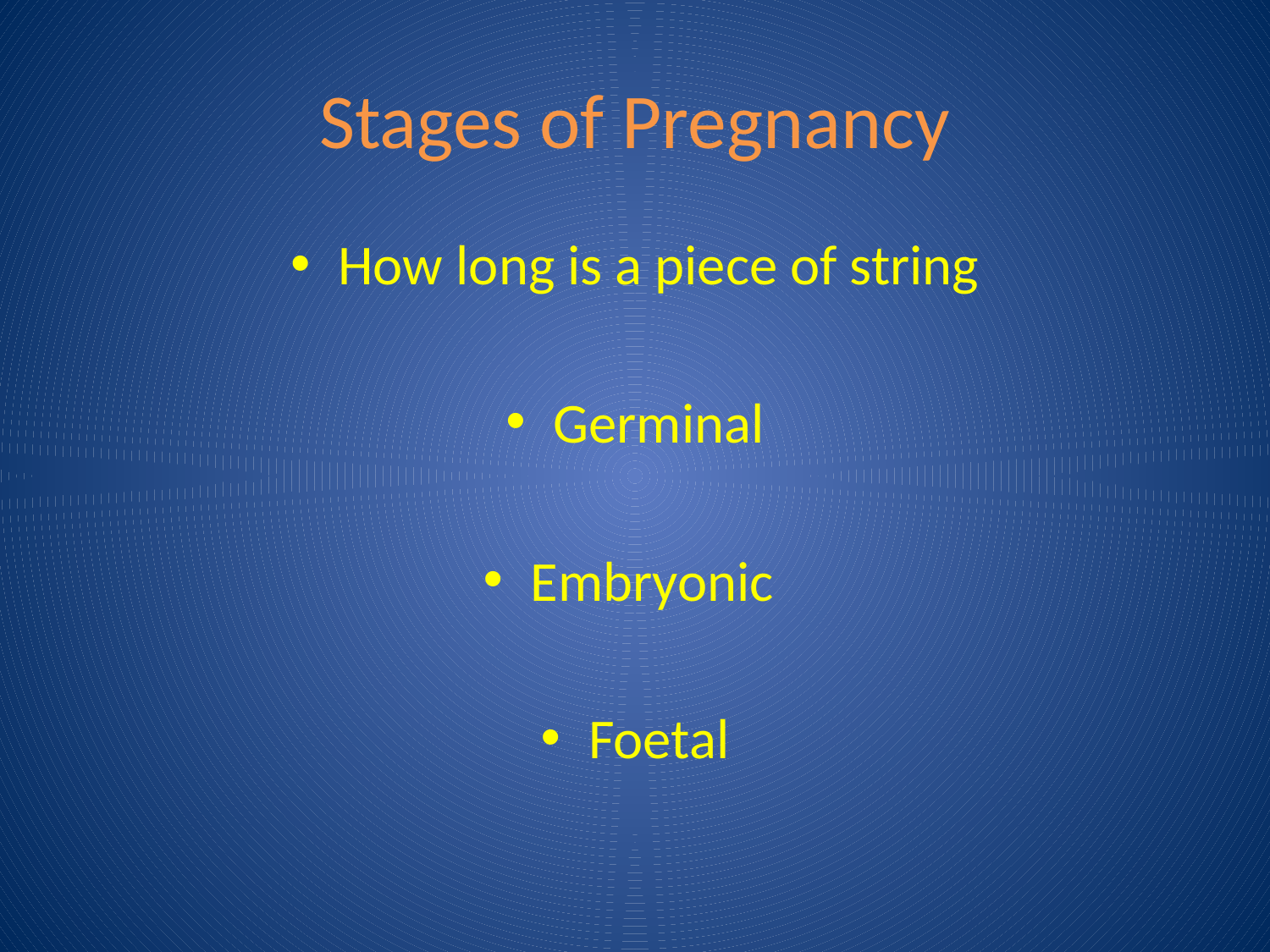

# Stages of Pregnancy
How long is a piece of string

Germinal

Embryonic

Foetal